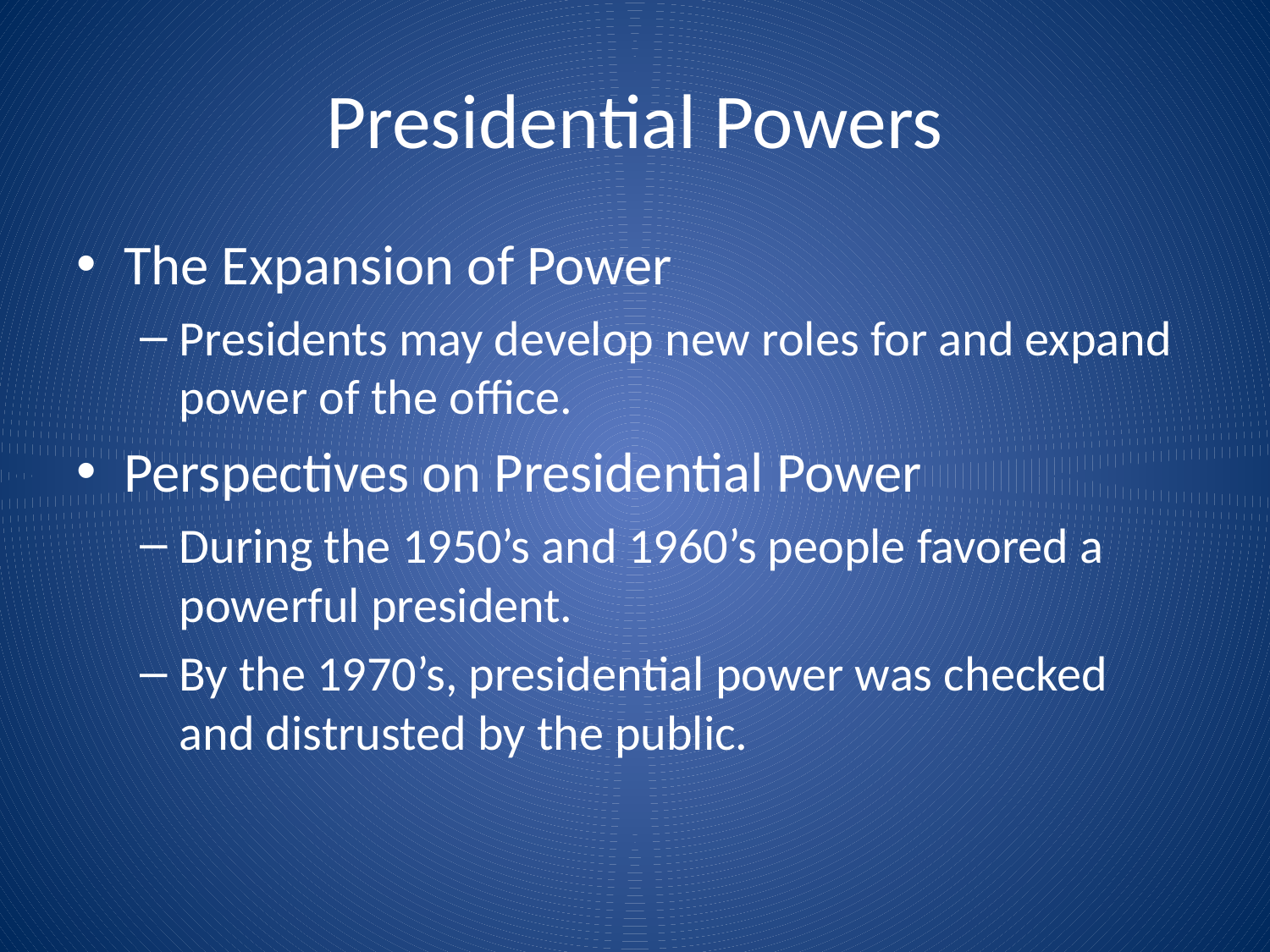

# Presidential Powers
The Expansion of Power
Presidents may develop new roles for and expand power of the office.
Perspectives on Presidential Power
During the 1950’s and 1960’s people favored a powerful president.
By the 1970’s, presidential power was checked and distrusted by the public.